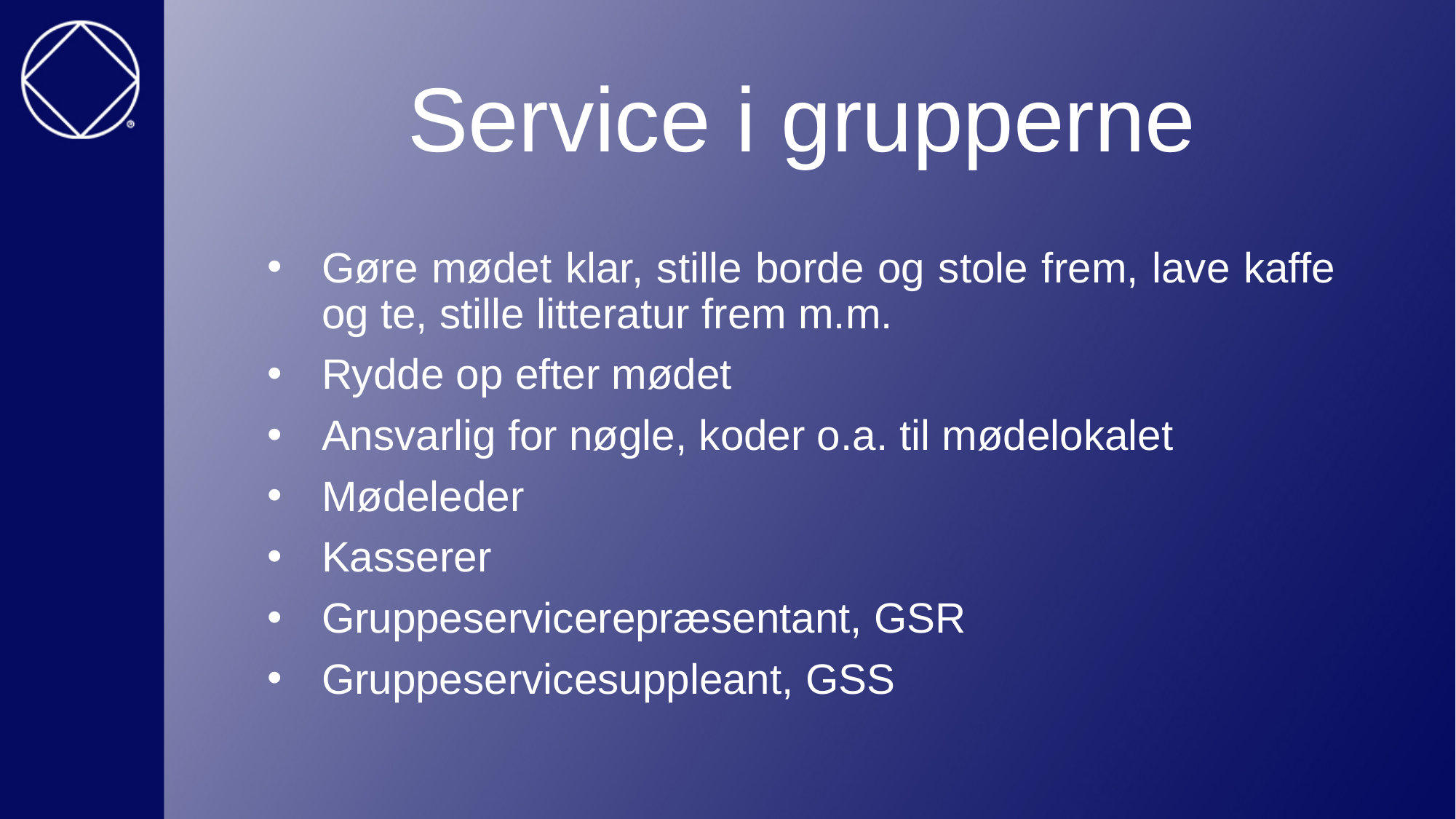

# Service i grupperne
Gøre mødet klar, stille borde og stole frem, lave kaffe og te, stille litteratur frem m.m.
Rydde op efter mødet
Ansvarlig for nøgle, koder o.a. til mødelokalet
Mødeleder
Kasserer
Gruppeservicerepræsentant, GSR
Gruppeservicesuppleant, GSS